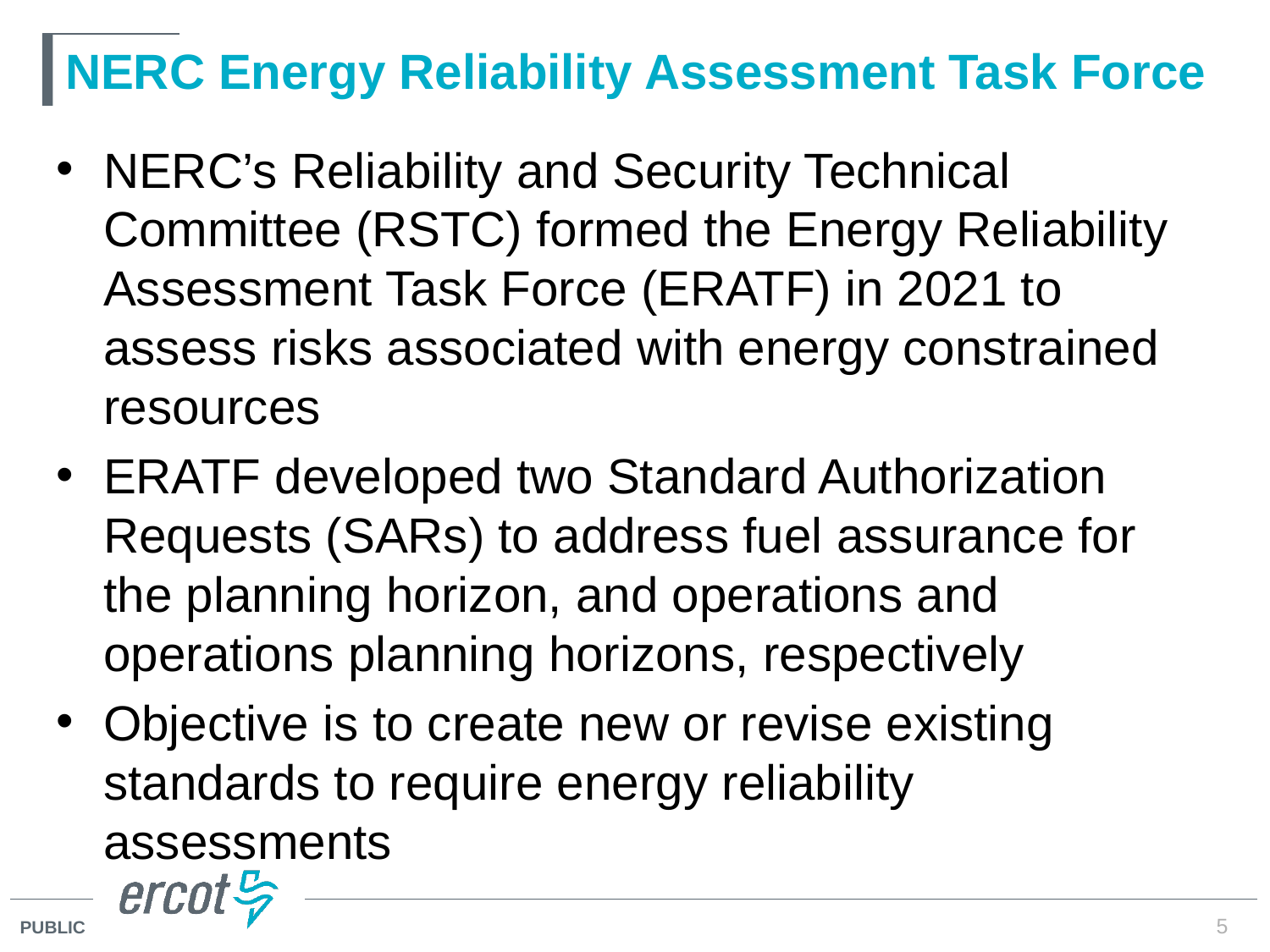

# NERC Energy Reliability Assessment Task Force
NERC’s Reliability and Security Technical Committee (RSTC) formed the Energy Reliability Assessment Task Force (ERATF) in 2021 to assess risks associated with energy constrained resources
ERATF developed two Standard Authorization Requests (SARs) to address fuel assurance for the planning horizon, and operations and operations planning horizons, respectively
Objective is to create new or revise existing standards to require energy reliability assessments
5